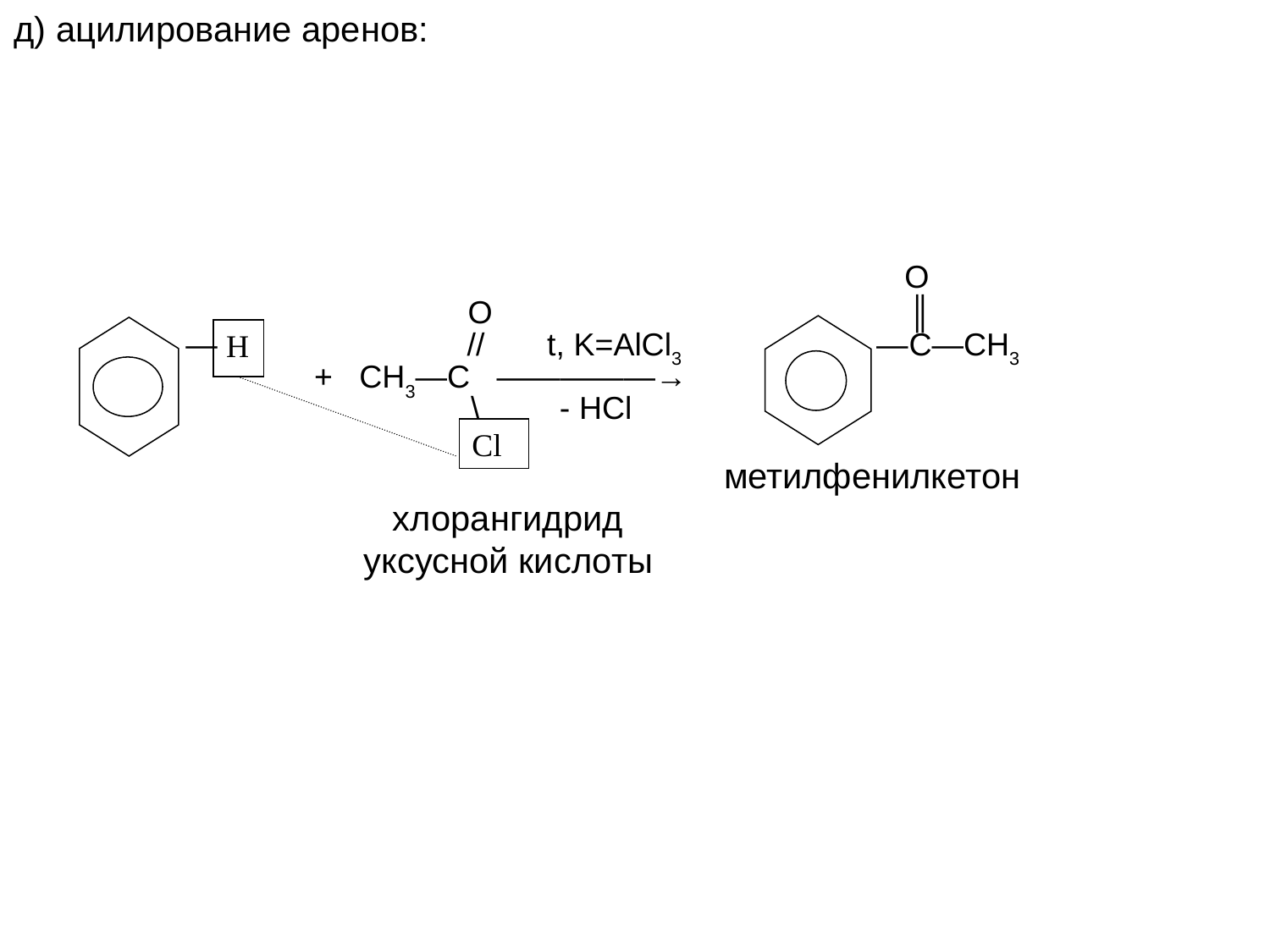

д) ацилирование аренов:
                                                                                                          O

                                                        О                                               ║

H

                      —                            //       t, K=AlCl3                      —C—CH3

                                   +   СН3—С   —————→

                                                      \         - HCl

Cl

                                                                      метилфенилкетон
                                    хлорангидрид
                                 уксусной кислоты